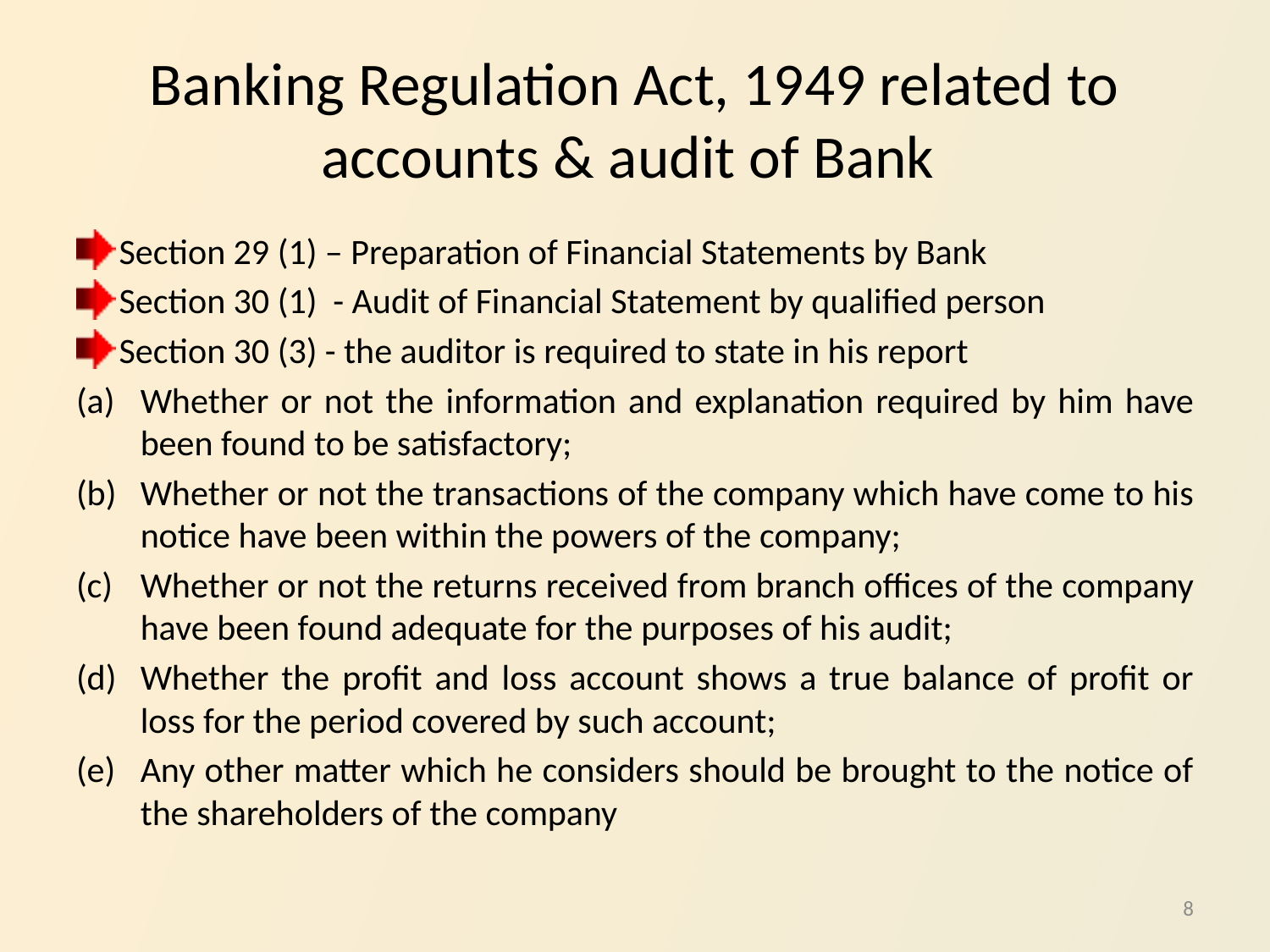

# Banking Regulation Act, 1949 related to accounts & audit of Bank
Section 29 (1) – Preparation of Financial Statements by Bank
Section 30 (1)  - Audit of Financial Statement by qualified person
Section 30 (3) - the auditor is required to state in his report
Whether or not the information and explanation required by him have been found to be satisfactory;
Whether or not the transactions of the company which have come to his notice have been within the powers of the company;
Whether or not the returns received from branch offices of the company have been found adequate for the purposes of his audit;
Whether the profit and loss account shows a true balance of profit or loss for the period covered by such account;
Any other matter which he considers should be brought to the notice of the shareholders of the company
8